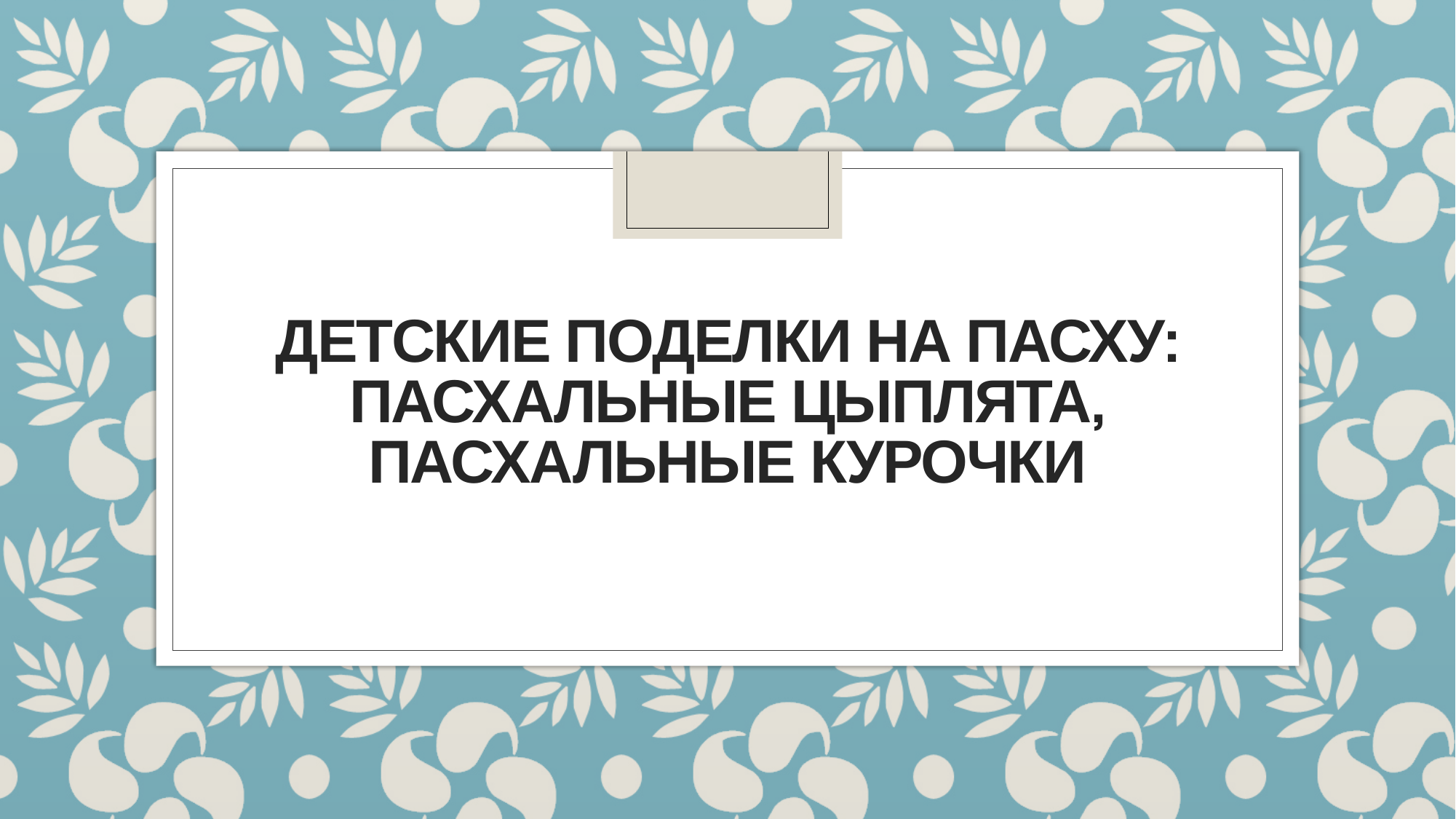

# Детские поделки на Пасху: пасхальные цыплята, пасхальные курочки